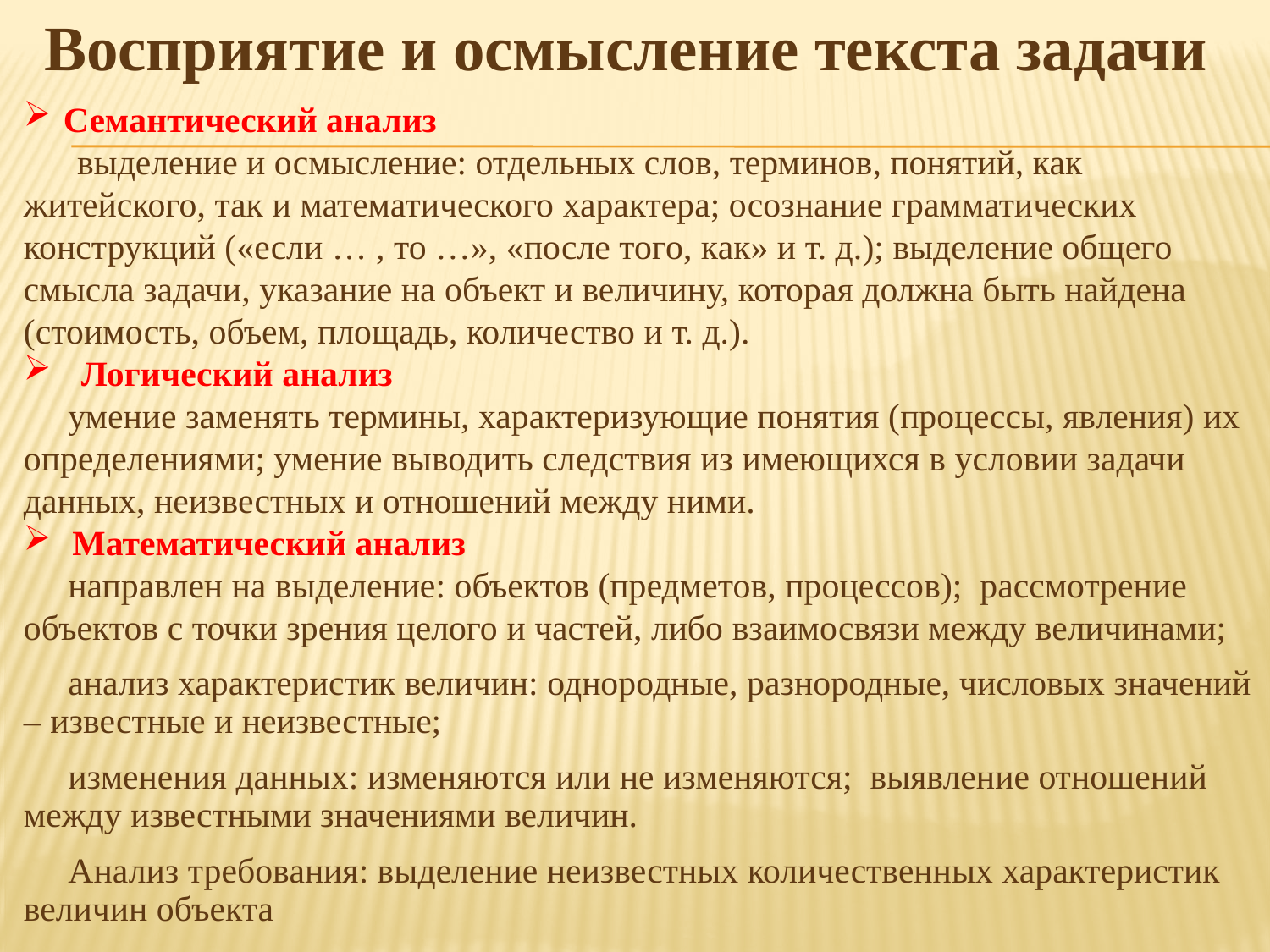

Восприятие и осмысление текста задачи
Семантический анализ
      выделение и осмысление: отдельных слов, терминов, понятий, как житейского, так и математического характера; осознание грамматических конструкций («если … , то …», «после того, как» и т. д.); выделение общего смысла задачи, указание на объект и величину, которая должна быть найдена (стоимость, объем, площадь, количество и т. д.).
  Логический анализ
     умение заменять термины, характеризующие понятия (процессы, явления) их определениями; умение выводить следствия из имеющихся в условии задачи данных, неизвестных и отношений между ними.
 Математический анализ
     направлен на выделение: объектов (предметов, процессов);  рассмотрение объектов с точки зрения целого и частей, либо взаимосвязи между величинами;
     анализ характеристик величин: однородные, разнородные, числовых значений – известные и неизвестные;
     изменения данных: изменяются или не изменяются;  выявление отношений между известными значениями величин.
     Анализ требования: выделение неизвестных количественных характеристик величин объекта